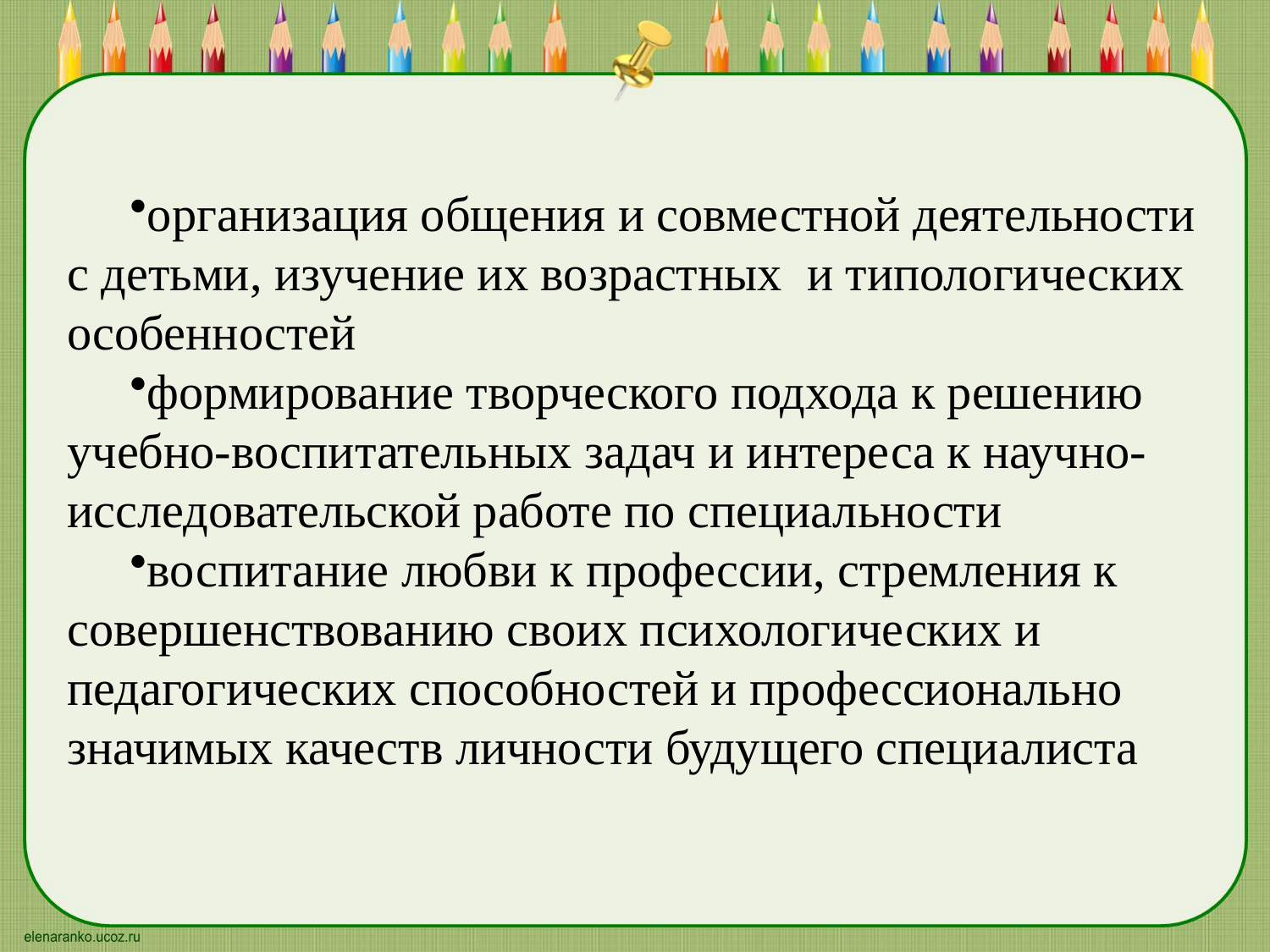

организация общения и совместной деятельности с детьми, изучение их возрастных  и типологических особенностей
формирование творческого подхода к решению учебно-воспитательных задач и интереса к научно-исследовательской работе по специальности
воспитание любви к профессии, стремления к совершенствованию своих психологических и педагогических способностей и профессионально значимых качеств личности будущего специалиста